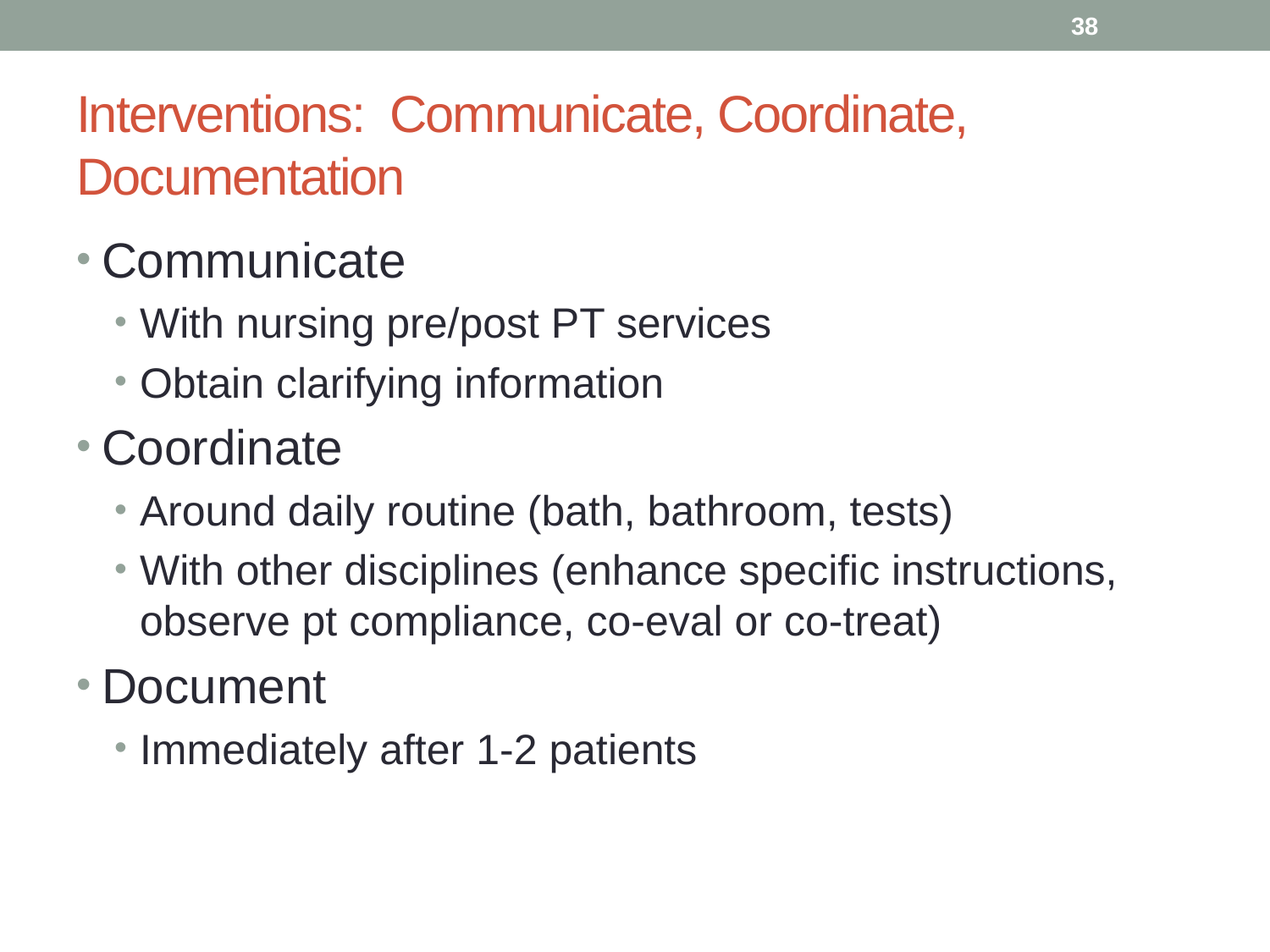

38
# Interventions:  Communicate, Coordinate, Documentation
Communicate
With nursing pre/post PT services
Obtain clarifying information
Coordinate
Around daily routine (bath, bathroom, tests)
With other disciplines (enhance specific instructions, observe pt compliance, co-eval or co-treat)
Document
Immediately after 1-2 patients